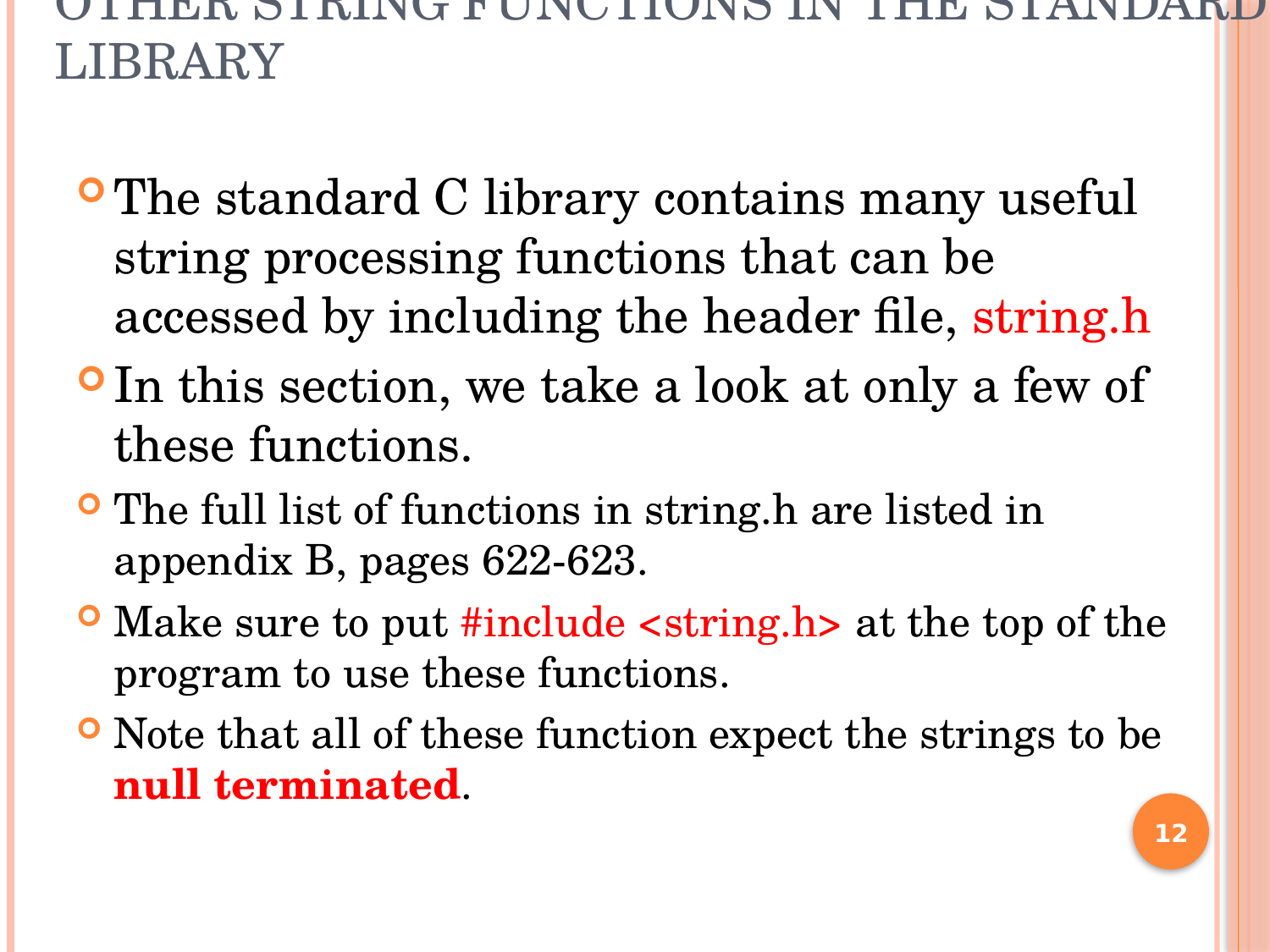

# Other String functions in the standard Library
The standard C library contains many useful string processing functions that can be accessed by including the header file, string.h
In this section, we take a look at only a few of these functions.
The full list of functions in string.h are listed in appendix B, pages 622-623.
Make sure to put #include <string.h> at the top of the program to use these functions.
Note that all of these function expect the strings to be null terminated.

12